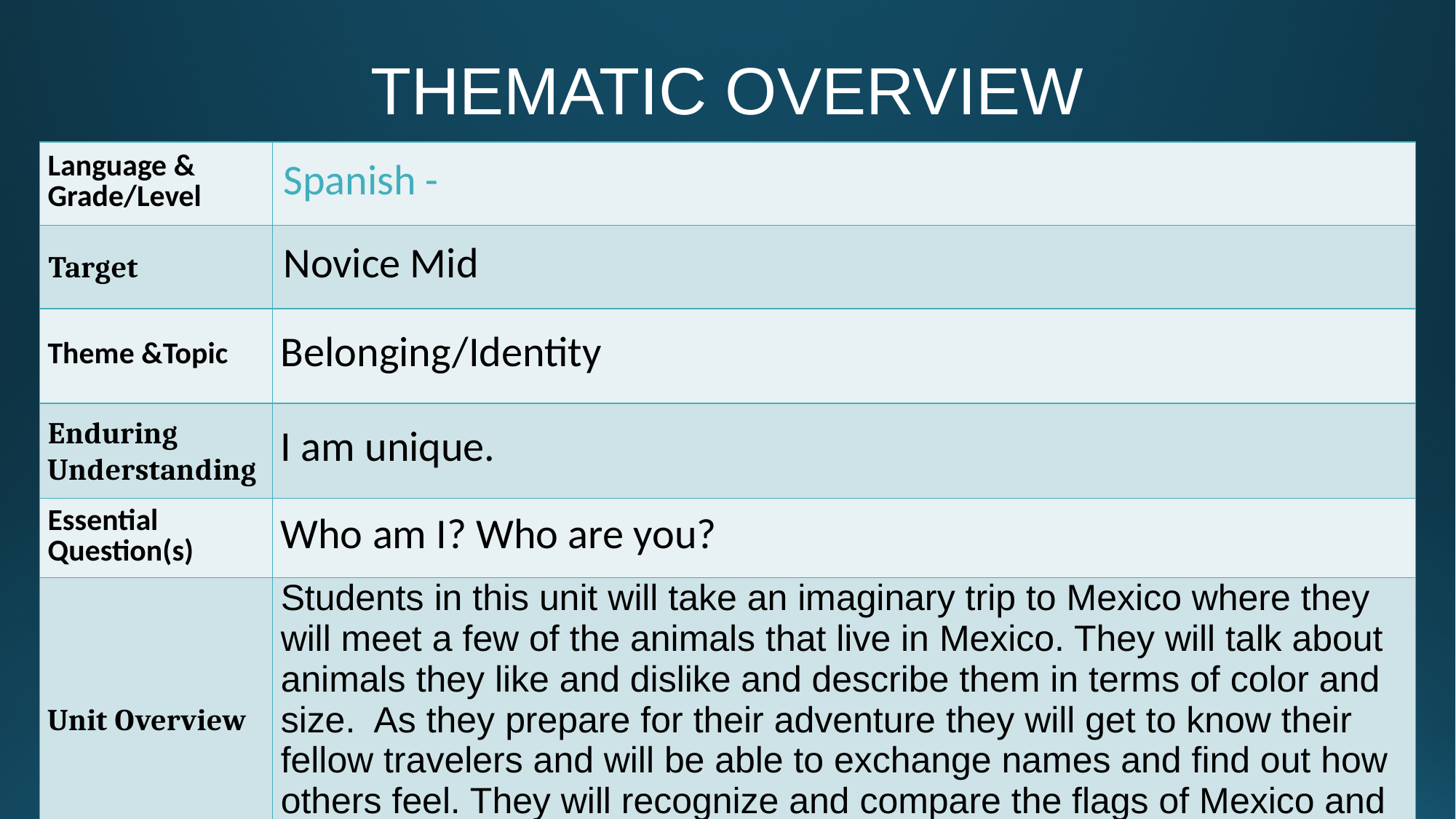

# THEMATIC OVERVIEW
| Language & Grade/Level | Spanish - |
| --- | --- |
| Target | Novice Mid |
| Theme &Topic | Belonging/Identity |
| Enduring Understanding | I am unique. |
| Essential Question(s) | Who am I? Who are you? |
| Unit Overview | Students in this unit will take an imaginary trip to Mexico where they will meet a few of the animals that live in Mexico. They will talk about animals they like and dislike and describe them in terms of color and size. As they prepare for their adventure they will get to know their fellow travelers and will be able to exchange names and find out how others feel. They will recognize and compare the flags of Mexico and the United States. |
24